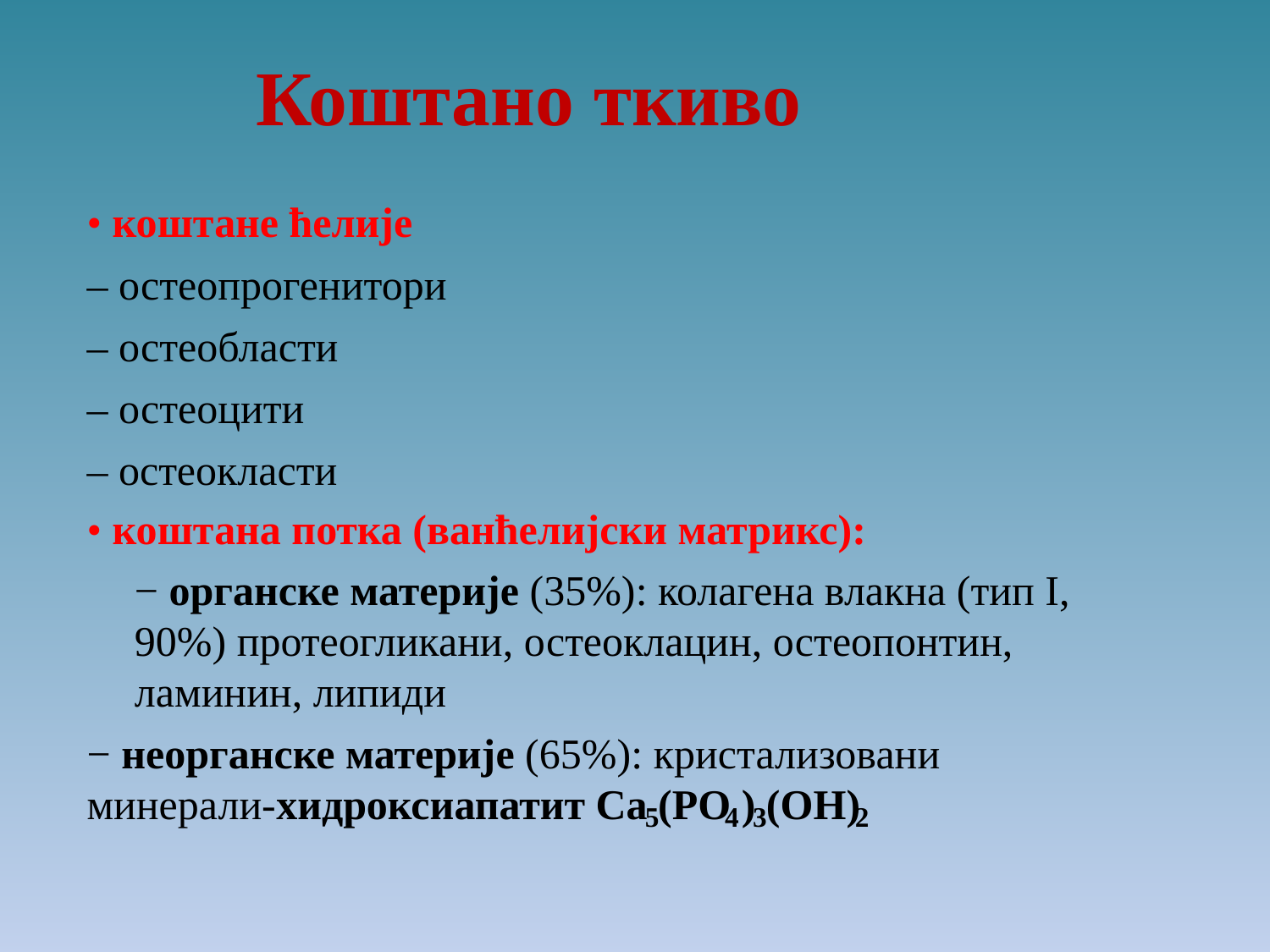

Коштано ткиво
• коштане ћелије
– остеопрогенитори
– остеобласти
– остеоцити
– oстеокласти
• коштана потка (ванћелијски матрикс):
− органске материје (35%): колагена влакна (тип I,
90%) протеогликани, остеоклацин, остеопонтин,
ламинин, липиди
− неорганске материје (65%): кристализовани
минерали-хидроксиапатит Ca (PO ) (OH)
5
4  3
2